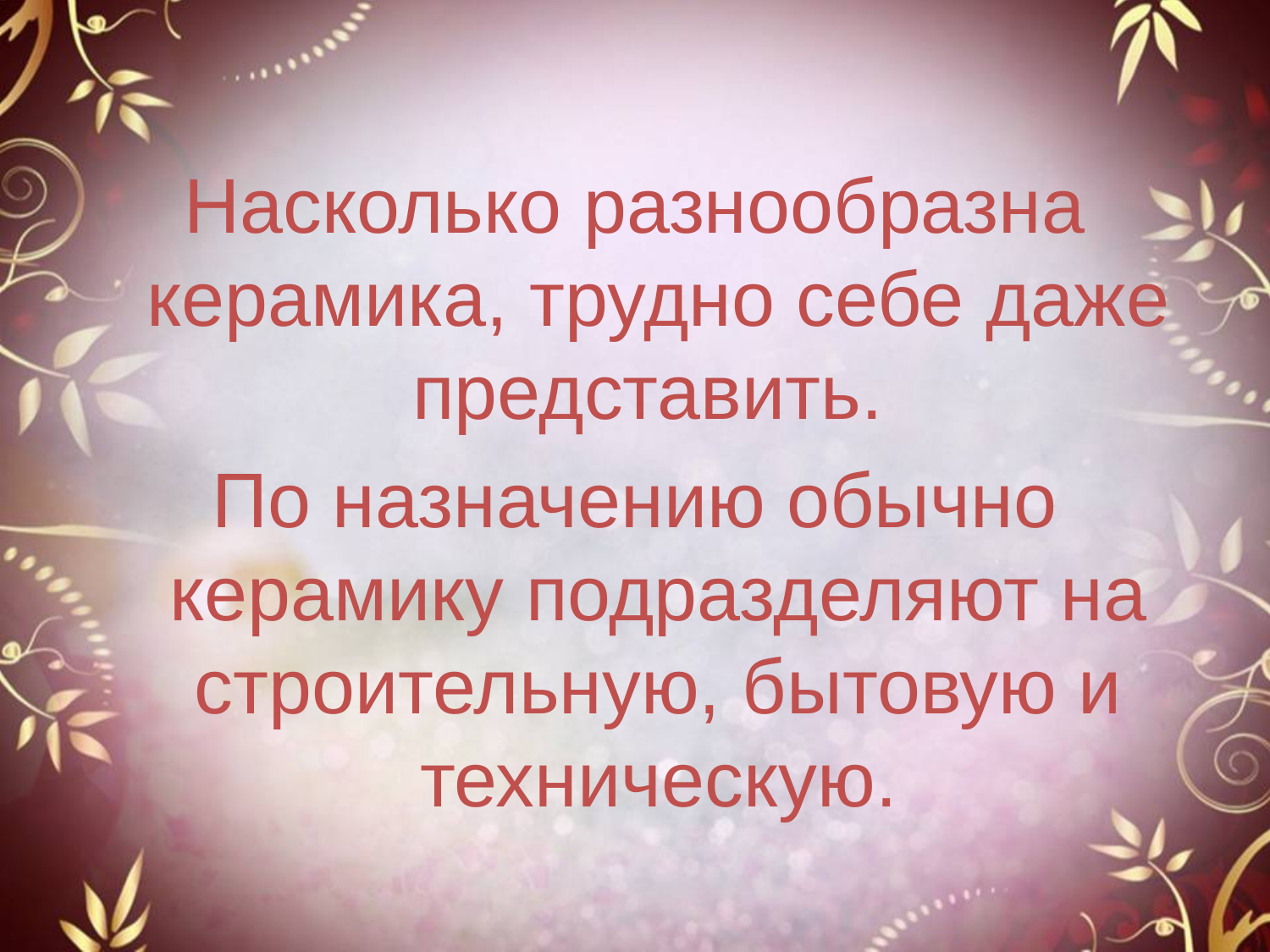

#
Насколько разнообразна керамика, трудно себе даже представить.
По назначению обычно керамику подразделяют на строительную, бытовую и техническую.